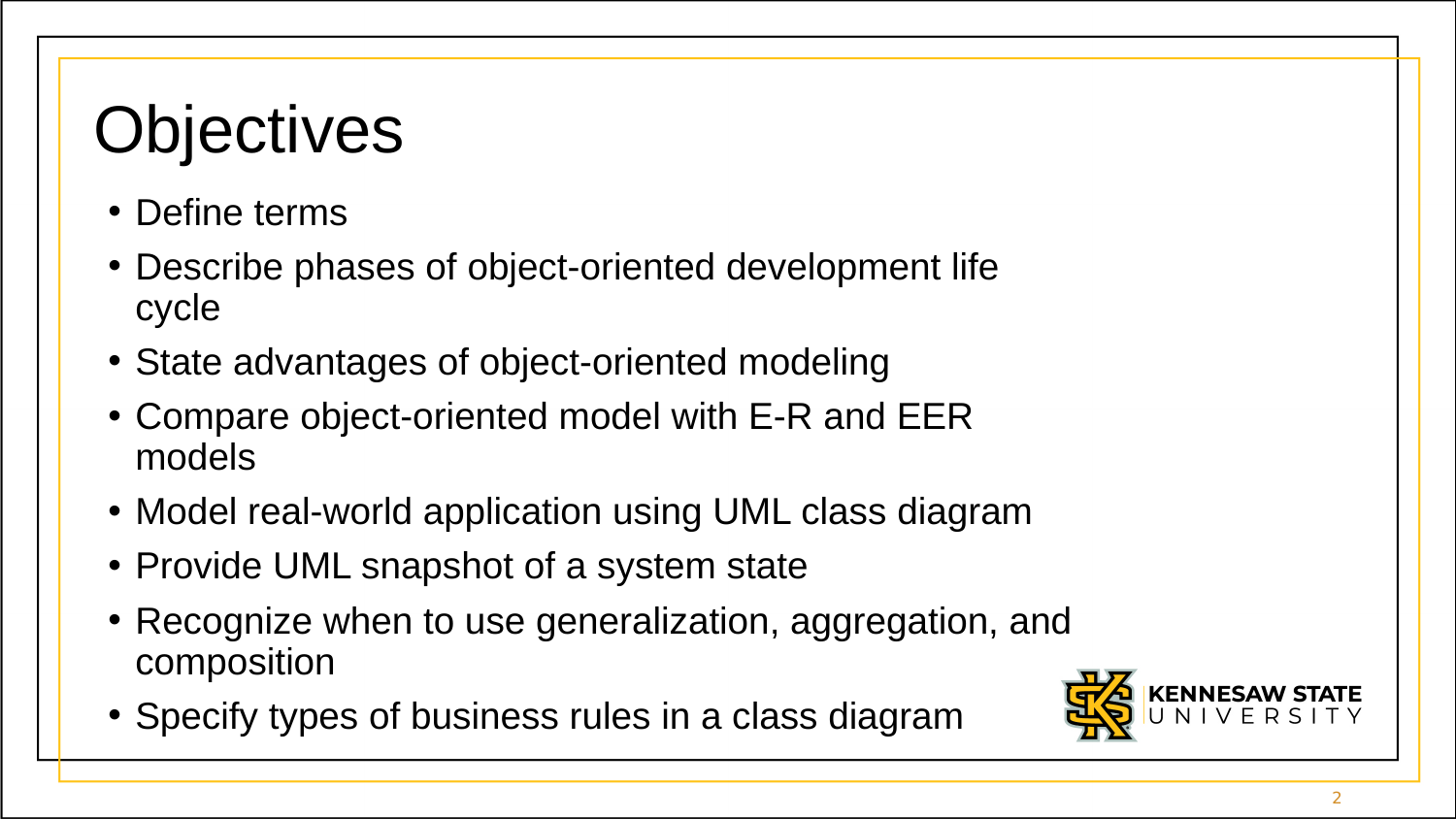

# Objectives
Define terms
Describe phases of object-oriented development life cycle
State advantages of object-oriented modeling
Compare object-oriented model with E-R and EER models
Model real-world application using UML class diagram
Provide UML snapshot of a system state
Recognize when to use generalization, aggregation, and composition
Specify types of business rules in a class diagram

2